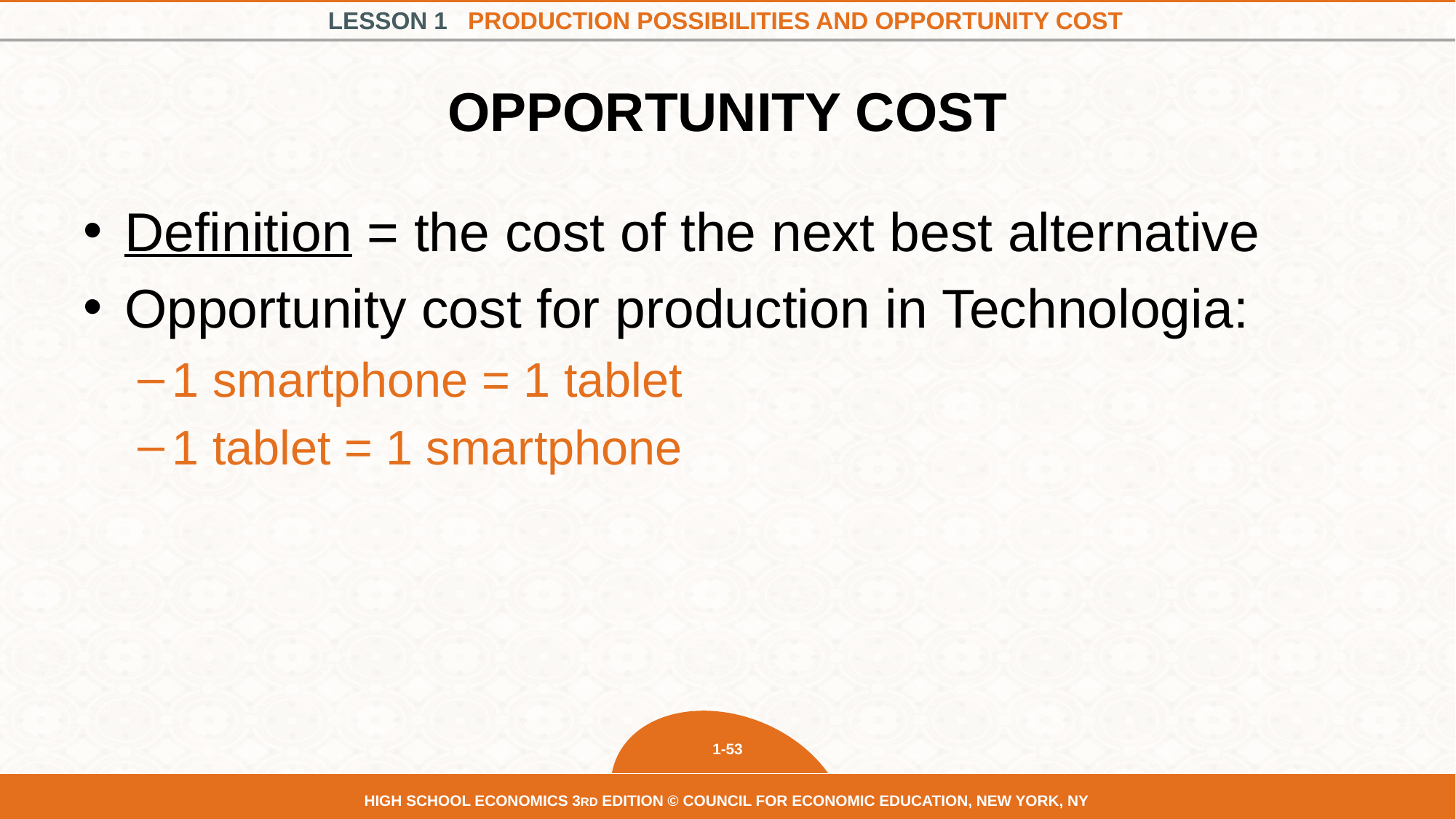

# Opportunity cost
Definition = the cost of the next best alternative
Opportunity cost for production in Technologia:
1 smartphone = 1 tablet
1 tablet = 1 smartphone